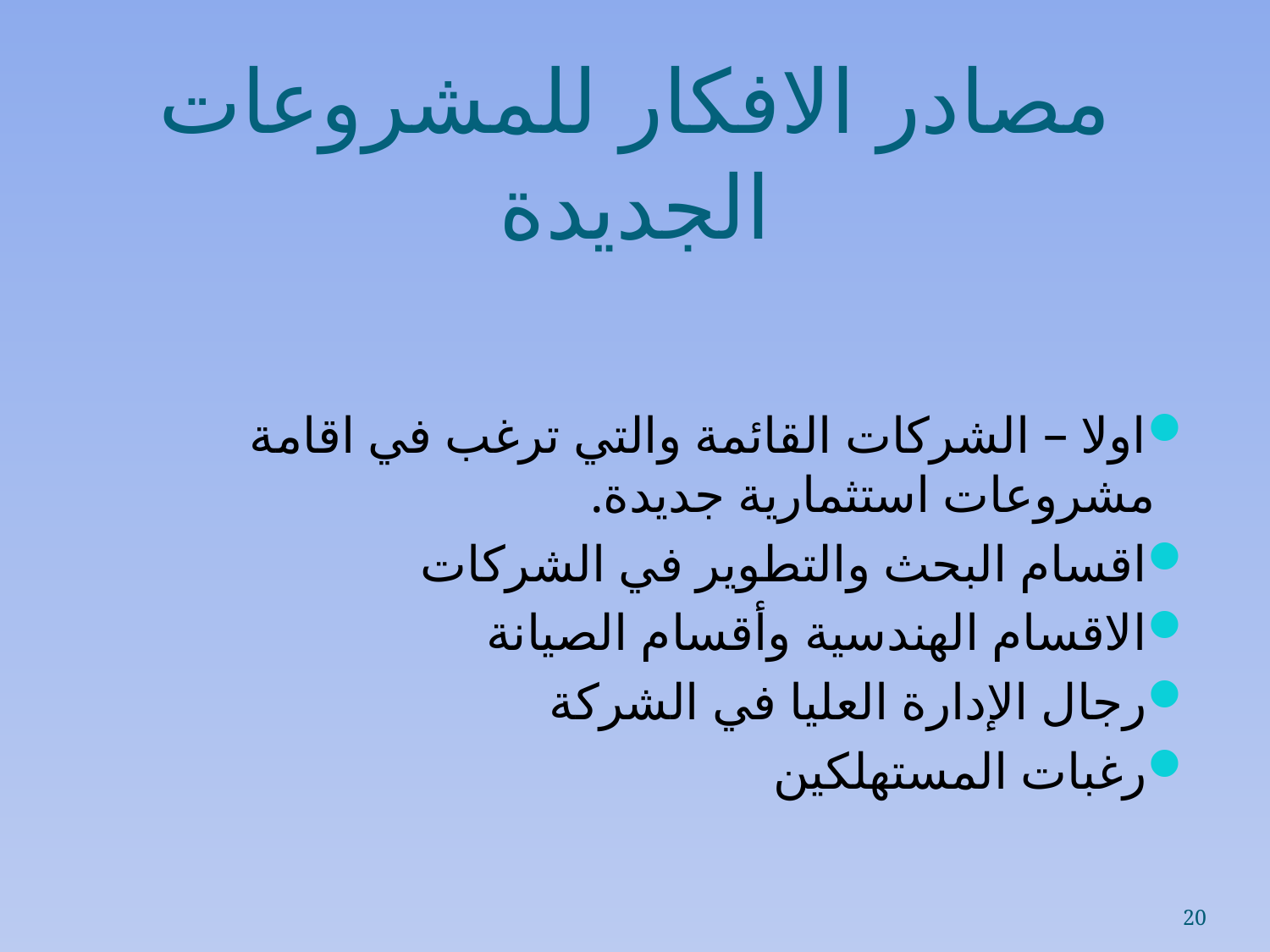

# مصادر الافكار للمشروعات الجديدة

اولا – الشركات القائمة والتي ترغب في اقامة مشروعات استثمارية جديدة.
اقسام البحث والتطوير في الشركات
الاقسام الهندسية وأقسام الصيانة
رجال الإدارة العليا في الشركة
رغبات المستهلكين

20